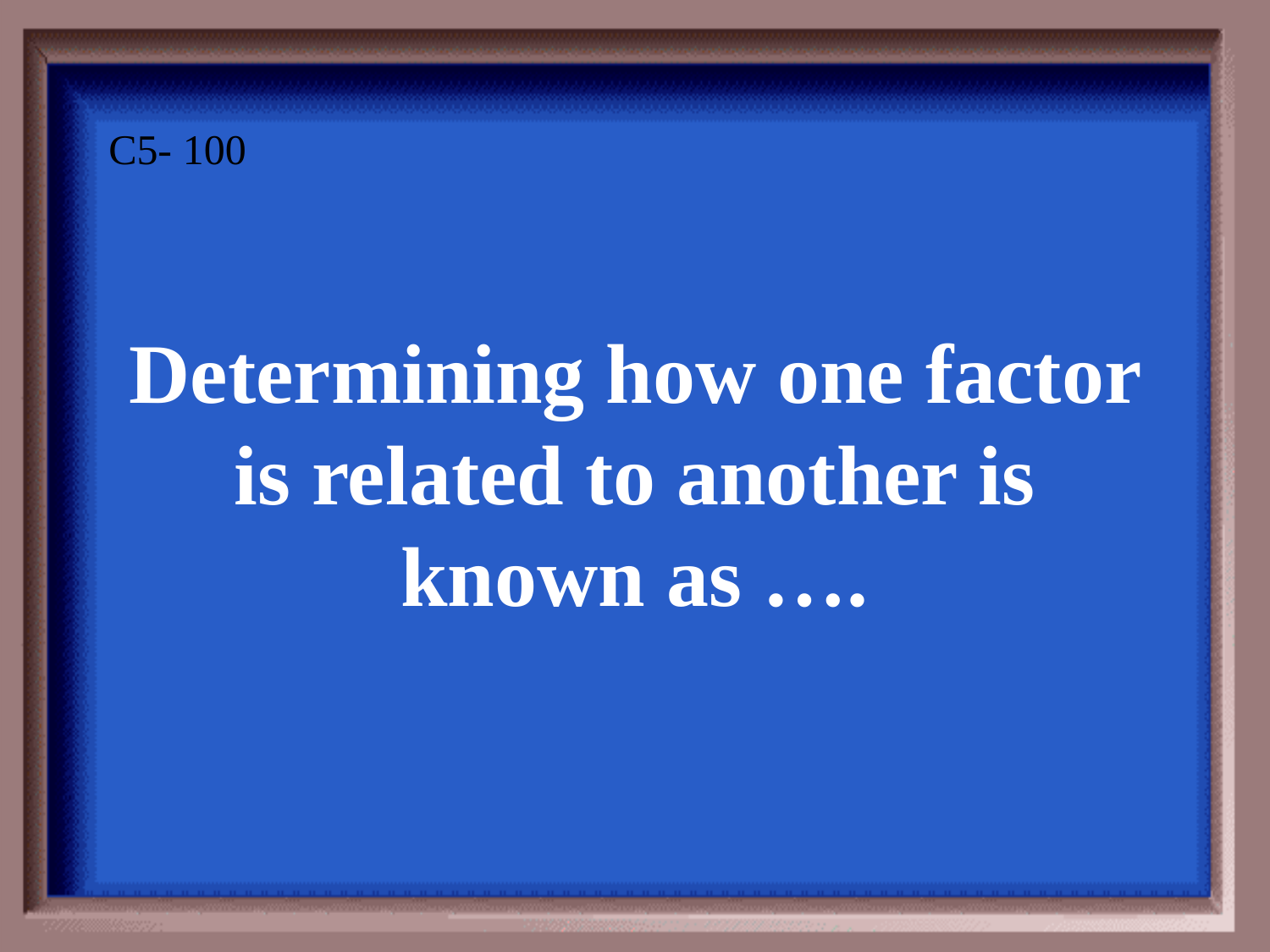

Determining how one factor is related to another is known as ….
C5- 100